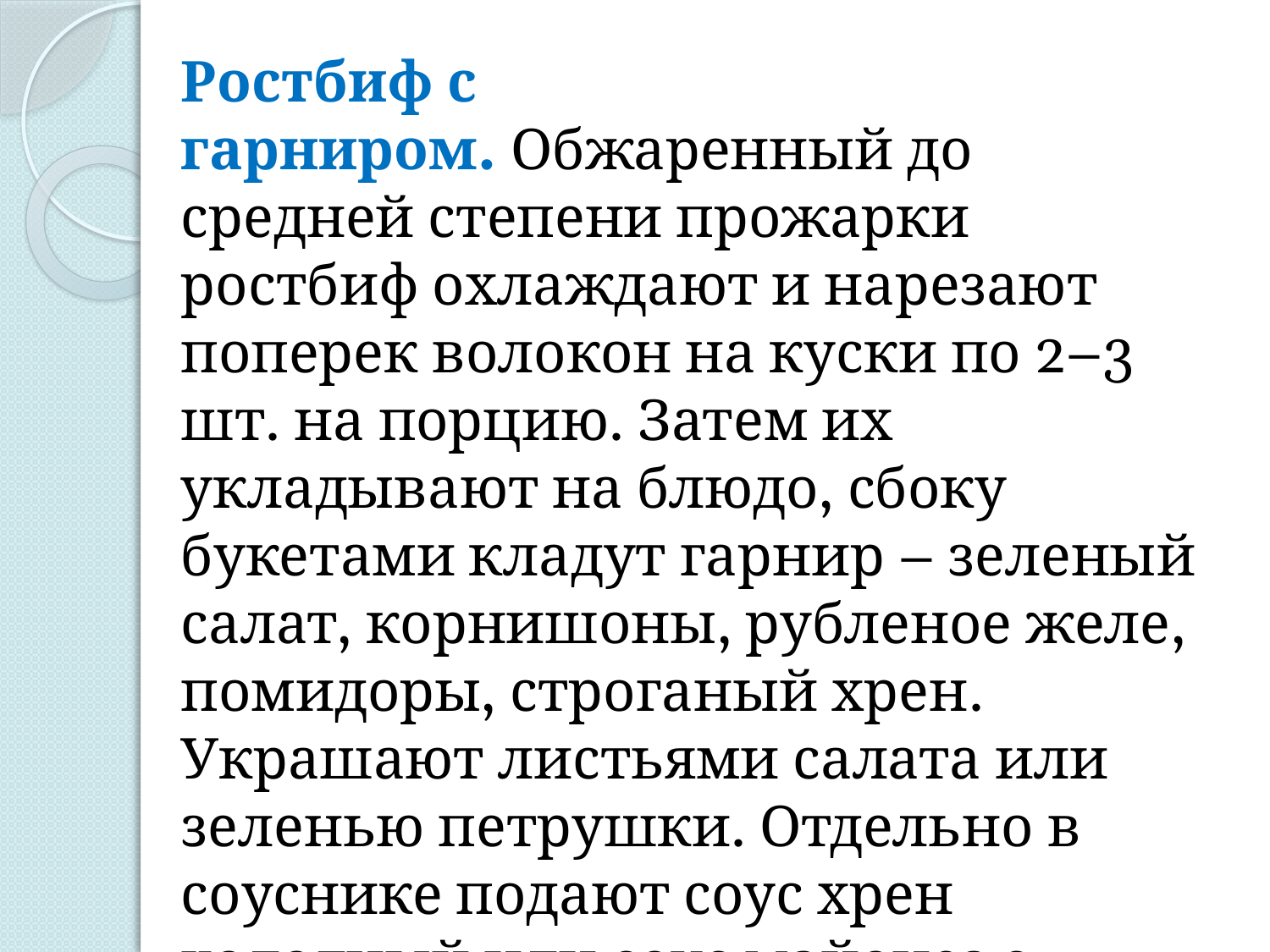

Ростбиф с гарниром. Обжаренный до средней степени прожарки ростбиф охлаждают и нарезают поперек волокон на куски по 2–3 шт. на порцию. Затем их укладывают на блюдо, сбоку букетами кладут гарнир – зеленый салат, корнишоны, рубленое желе, помидоры, строганый хрен. Украшают листьями салата или зеленью петрушки. Отдельно в соуснике подают соус хрен холодный или соус майонез с корнишонами.